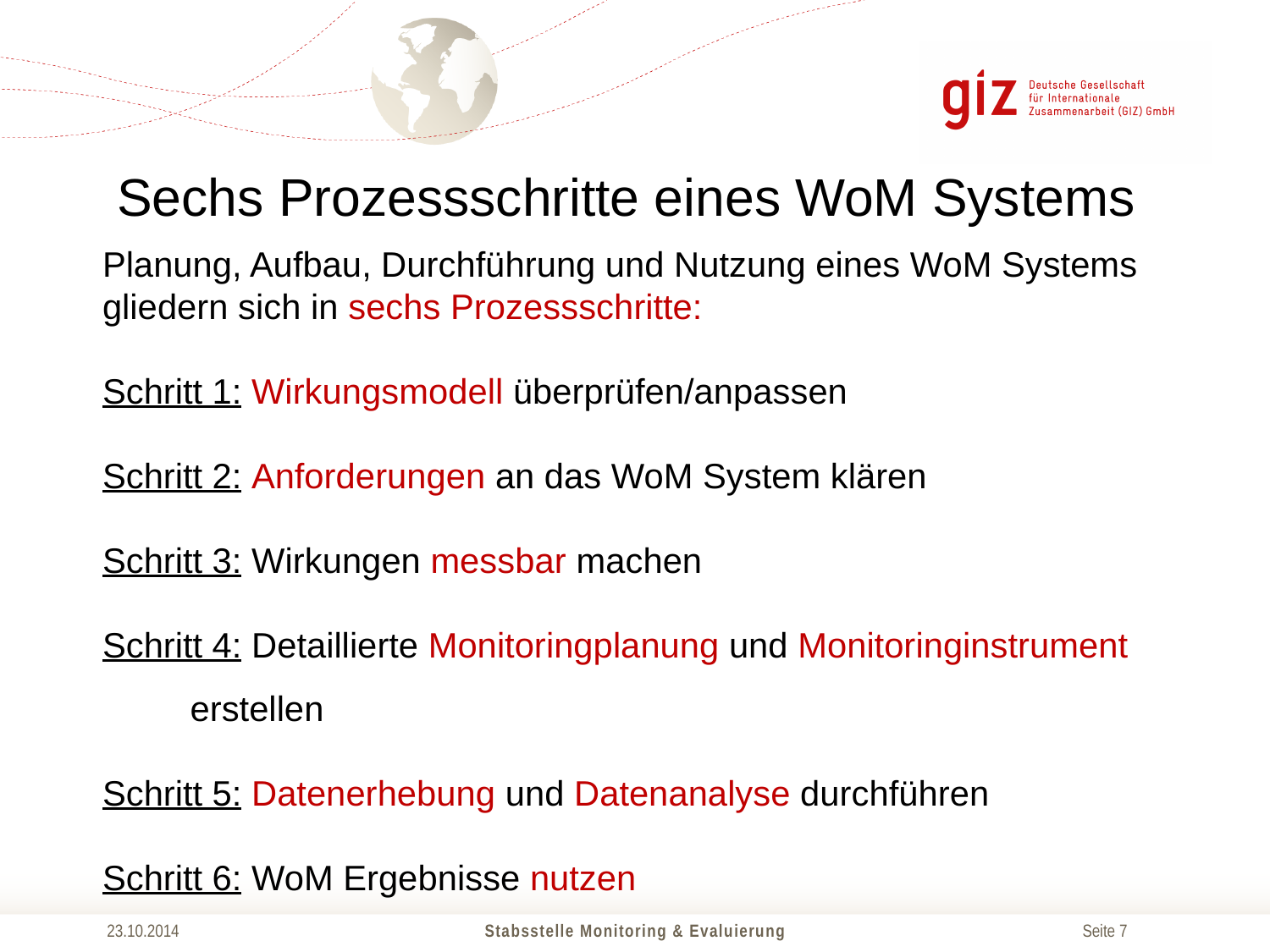

# Sechs Prozessschritte eines WoM Systems
Planung, Aufbau, Durchführung und Nutzung eines WoM Systems gliedern sich in sechs Prozessschritte:
Schritt 1: Wirkungsmodell überprüfen/anpassen
Schritt 2: Anforderungen an das WoM System klären
Schritt 3: Wirkungen messbar machen
Schritt 4: Detaillierte Monitoringplanung und Monitoringinstrument             erstellen
Schritt 5: Datenerhebung und Datenanalyse durchführen
Schritt 6: WoM Ergebnisse nutzen

23.10.2014
Stabsstelle Monitoring & Evaluierung